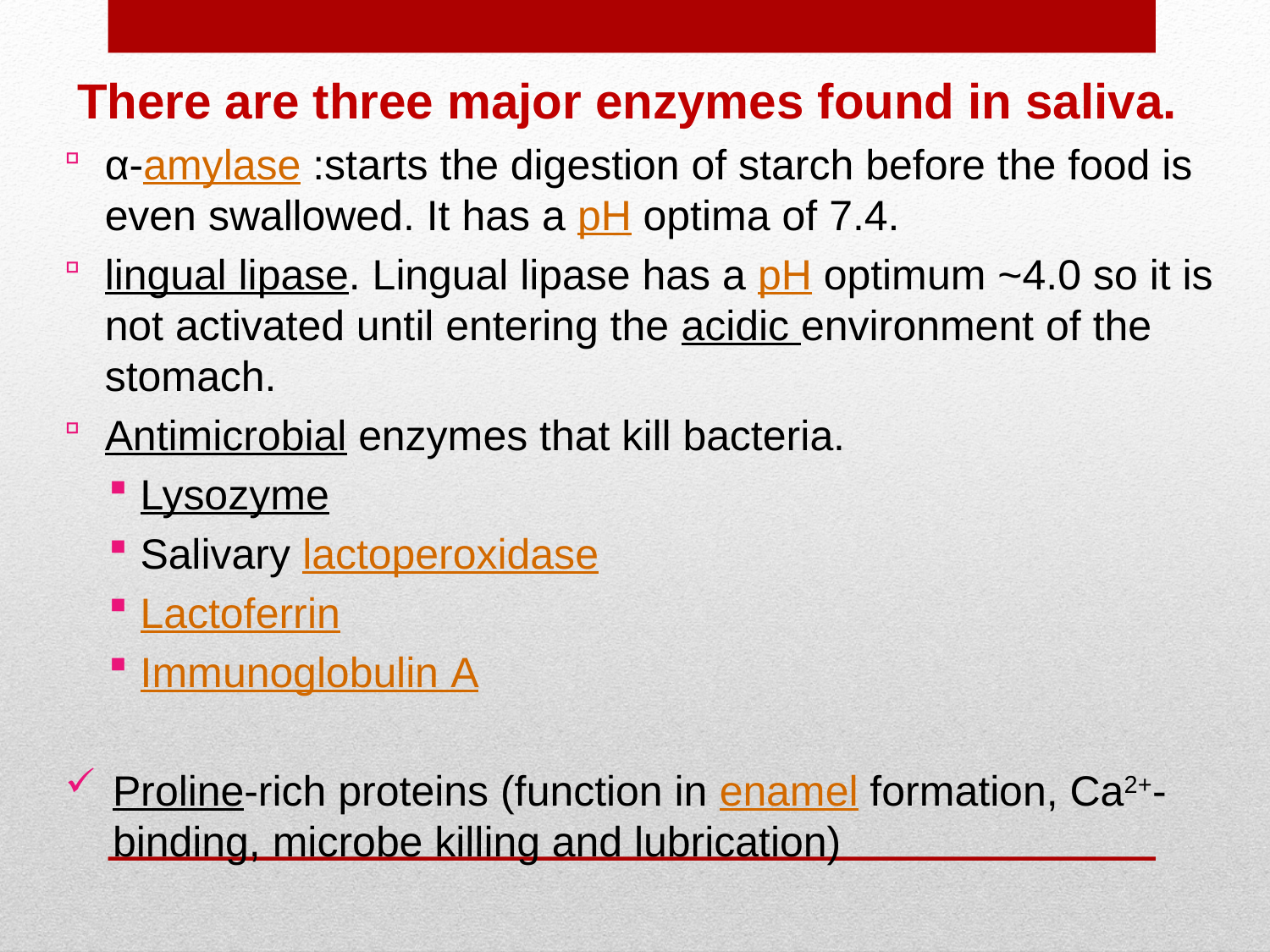

There are three major enzymes found in saliva.
α-amylase :starts the digestion of starch before the food is even swallowed. It has a pH optima of 7.4.
lingual lipase. Lingual lipase has a pH optimum ~4.0 so it is not activated until entering the acidic environment of the stomach.
Antimicrobial enzymes that kill bacteria.
Lysozyme
Salivary lactoperoxidase
Lactoferrin
Immunoglobulin A

Proline-rich proteins (function in enamel formation, Ca2+-binding, microbe killing and lubrication)